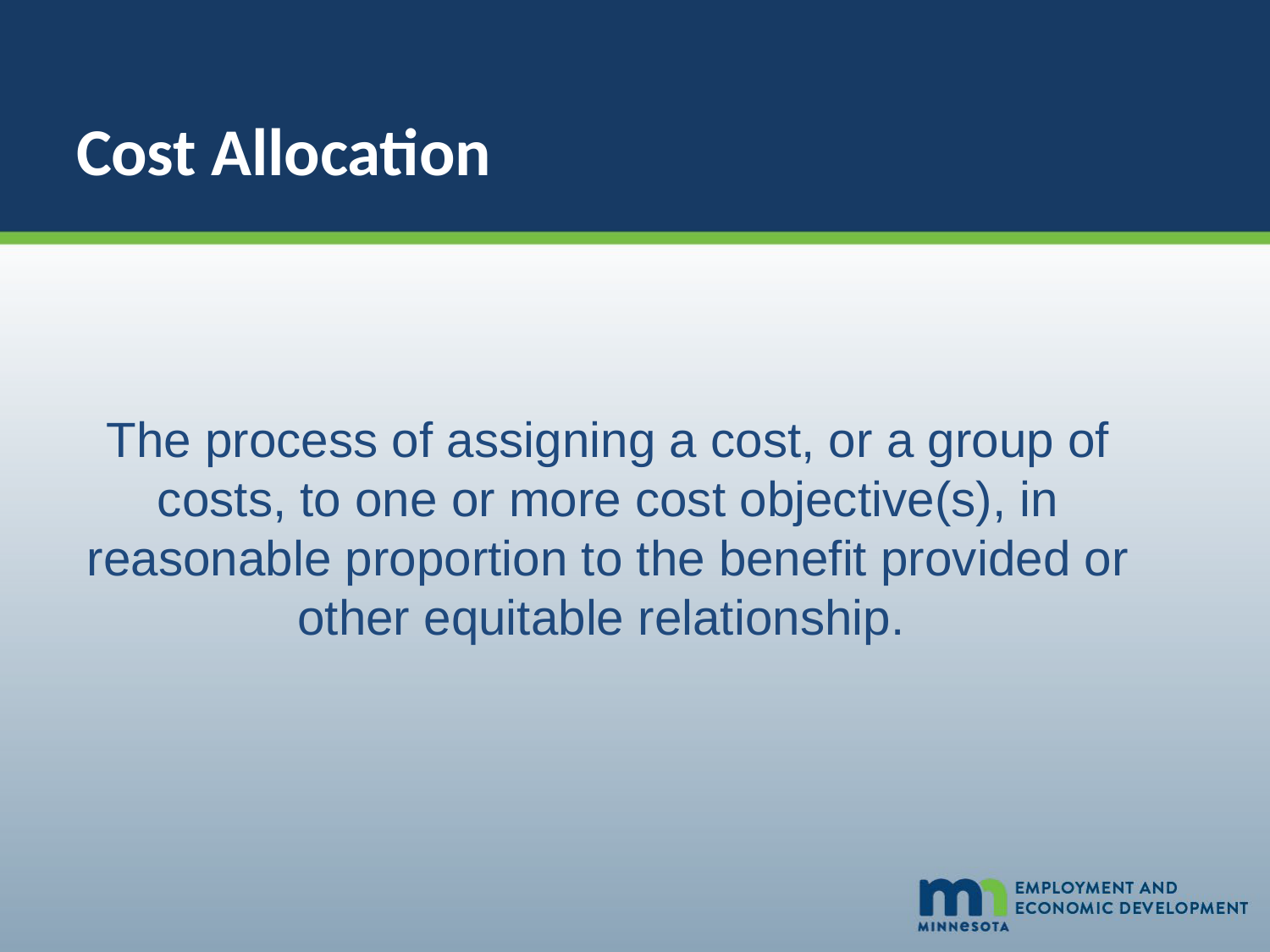

# Cost Allocation
The process of assigning a cost, or a group of costs, to one or more cost objective(s), in reasonable proportion to the benefit provided or other equitable relationship.